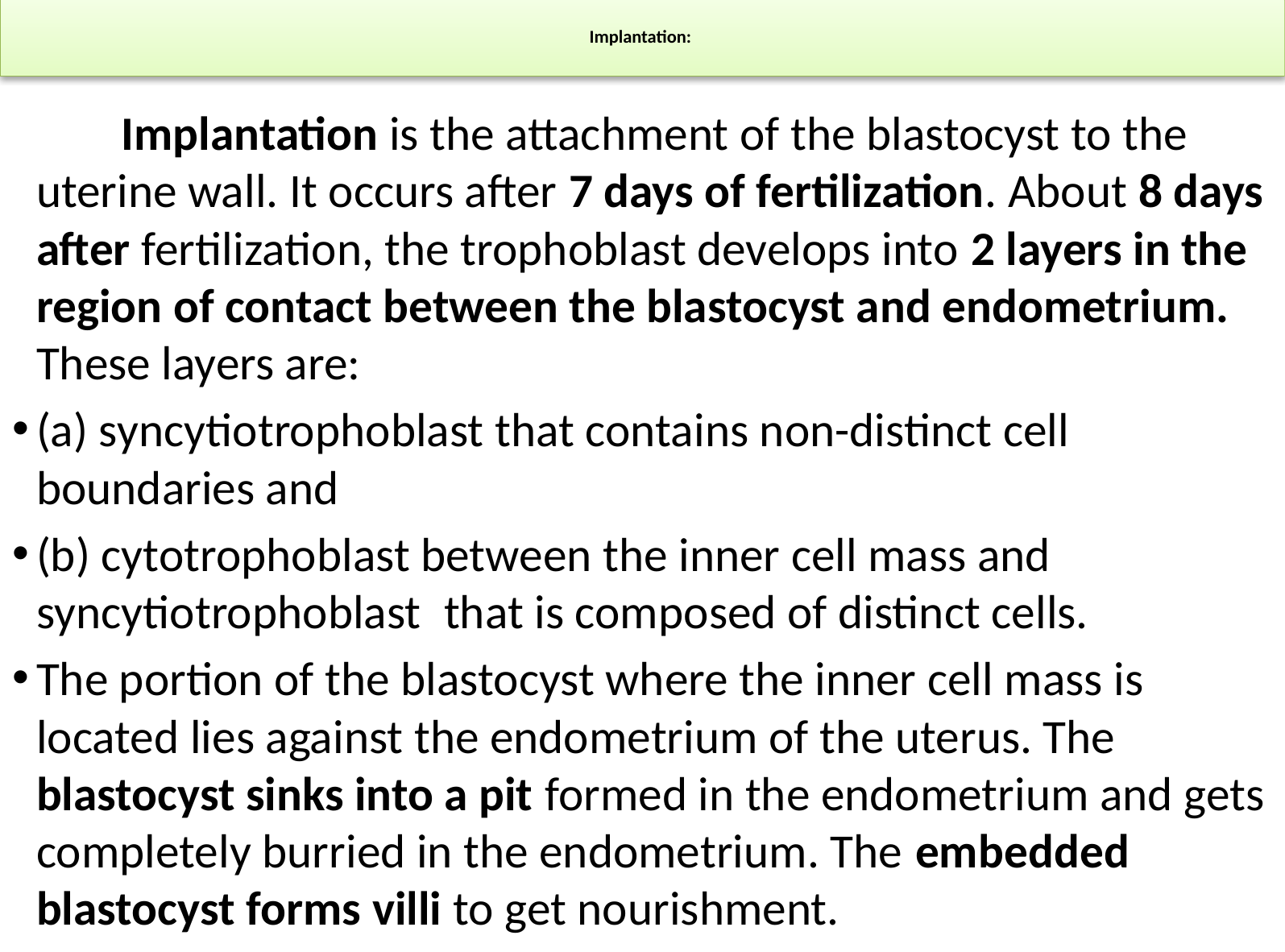

# Implantation:
          Implantation is the attachment of the blastocyst to the uterine wall. It occurs after 7 days of fertilization. About 8 days after fertilization, the trophoblast develops into 2 layers in the region of contact between the blastocyst and endometrium. These layers are:
(a) syncytiotrophoblast that contains non-distinct cell boundaries and
(b) cytotrophoblast between the inner cell mass and syncytiotrophoblast  that is composed of distinct cells.
The portion of the blastocyst where the inner cell mass is located lies against the endometrium of the uterus. The blastocyst sinks into a pit formed in the endometrium and gets completely burried in the endometrium. The embedded blastocyst forms villi to get nourishment.